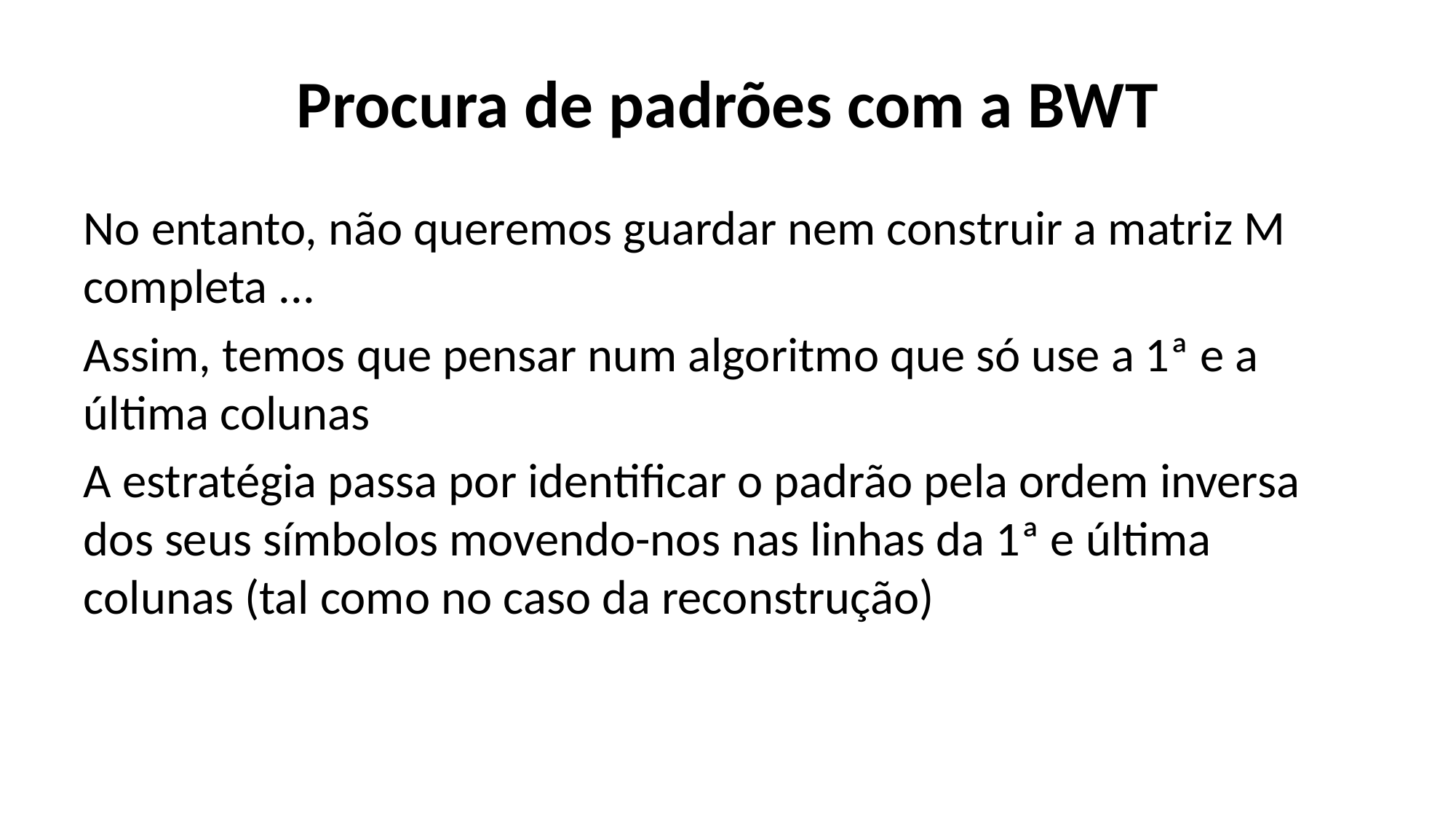

# Procura de padrões com a BWT
No entanto, não queremos guardar nem construir a matriz M completa ...
Assim, temos que pensar num algoritmo que só use a 1ª e a última colunas
A estratégia passa por identificar o padrão pela ordem inversa dos seus símbolos movendo-nos nas linhas da 1ª e última colunas (tal como no caso da reconstrução)